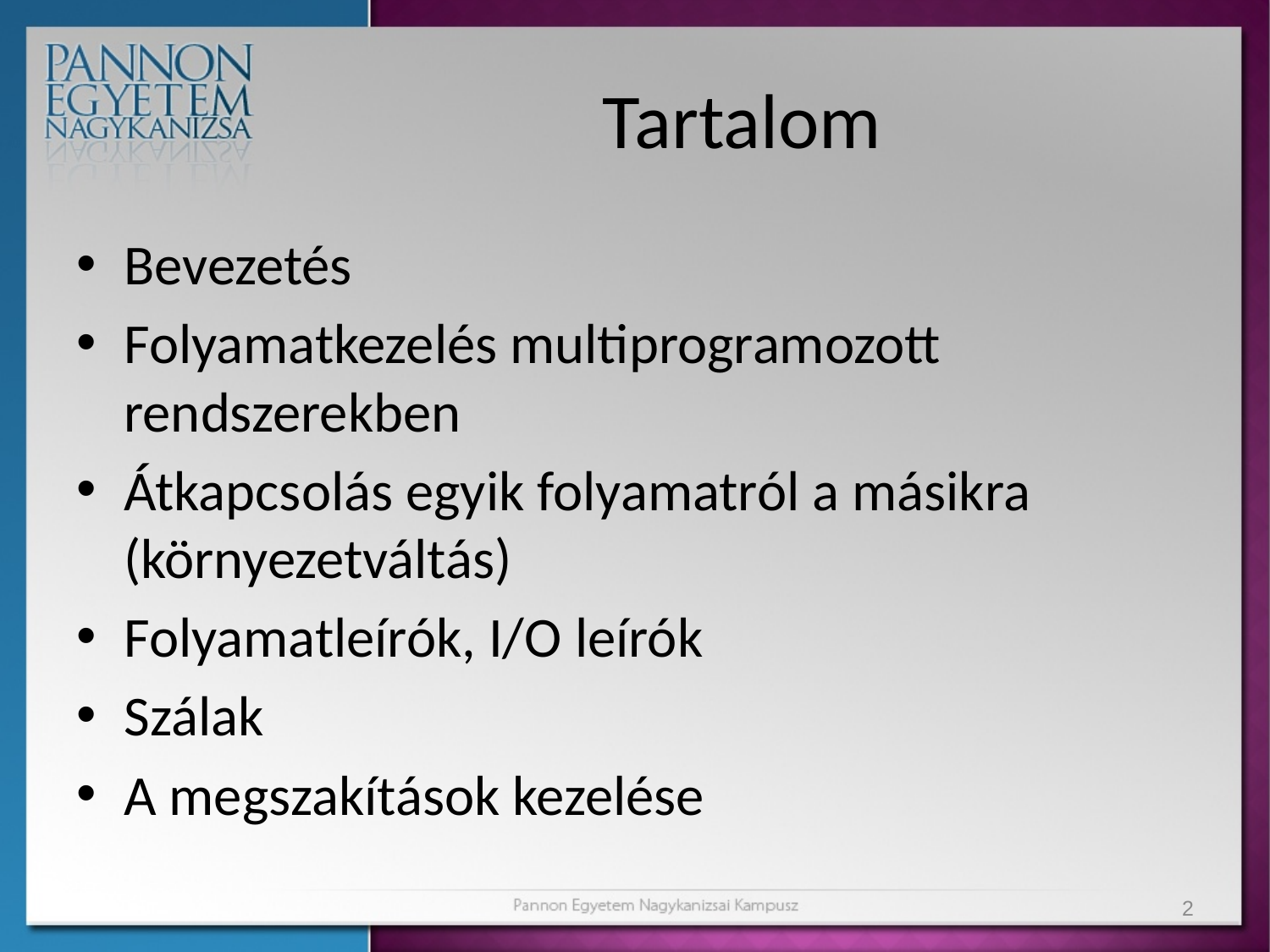

# Tartalom
Bevezetés
Folyamatkezelés multiprogramozott rendszerekben
Átkapcsolás egyik folyamatról a másikra (környezetváltás)
Folyamatleírók, I/O leírók
Szálak
A megszakítások kezelése
2